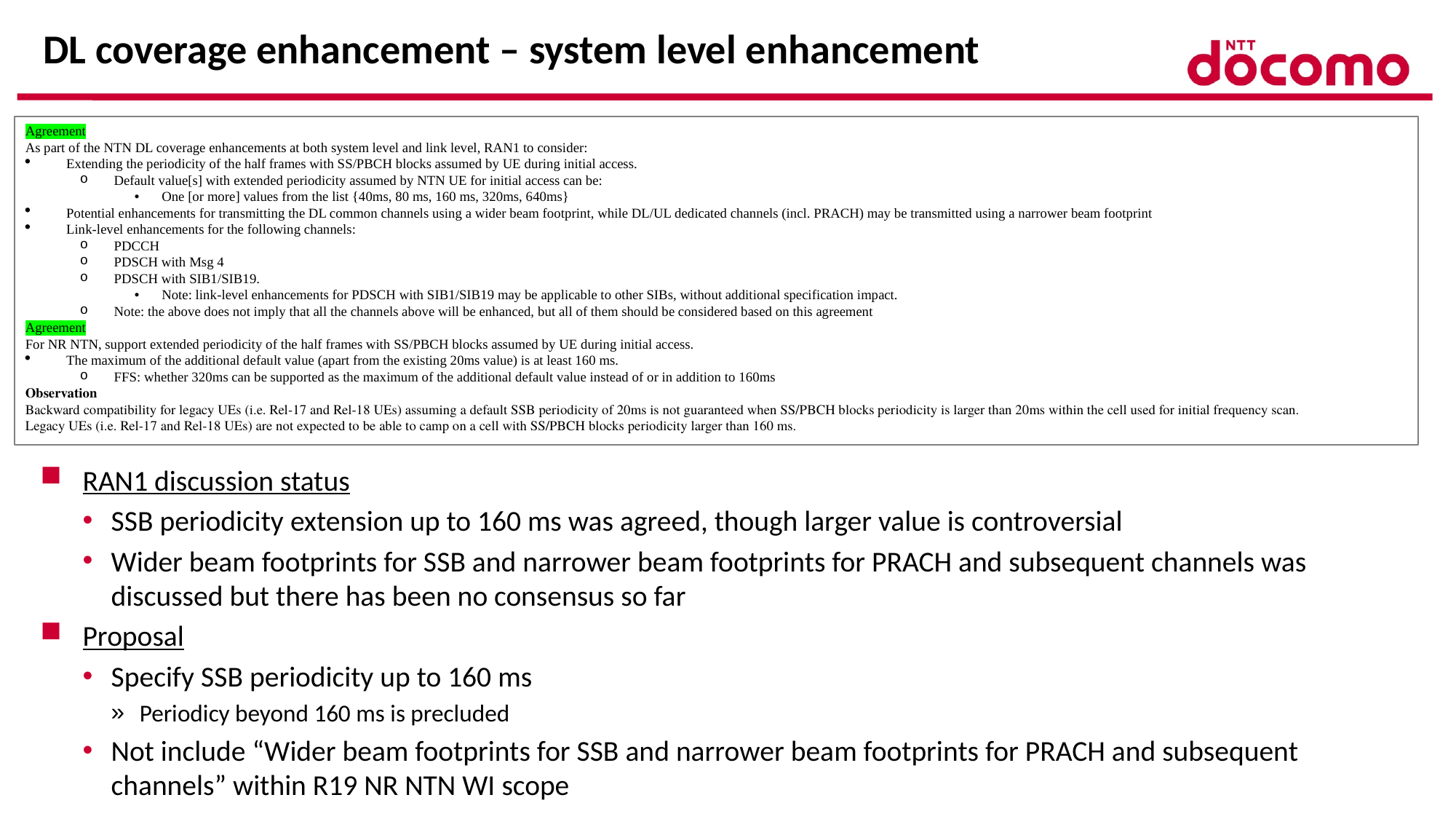

# DL coverage enhancement – system level enhancement
Agreement
As part of the NTN DL coverage enhancements at both system level and link level, RAN1 to consider:
Extending the periodicity of the half frames with SS/PBCH blocks assumed by UE during initial access.
Default value[s] with extended periodicity assumed by NTN UE for initial access can be:
One [or more] values from the list {40ms, 80 ms, 160 ms, 320ms, 640ms}
Potential enhancements for transmitting the DL common channels using a wider beam footprint, while DL/UL dedicated channels (incl. PRACH) may be transmitted using a narrower beam footprint
Link-level enhancements for the following channels:
PDCCH
PDSCH with Msg 4
PDSCH with SIB1/SIB19.
Note: link-level enhancements for PDSCH with SIB1/SIB19 may be applicable to other SIBs, without additional specification impact.
Note: the above does not imply that all the channels above will be enhanced, but all of them should be considered based on this agreement
Agreement
For NR NTN, support extended periodicity of the half frames with SS/PBCH blocks assumed by UE during initial access.
The maximum of the additional default value (apart from the existing 20ms value) is at least 160 ms.
FFS: whether 320ms can be supported as the maximum of the additional default value instead of or in addition to 160ms
Observation
Backward compatibility for legacy UEs (i.e. Rel-17 and Rel-18 UEs) assuming a default SSB periodicity of 20ms is not guaranteed when SS/PBCH blocks periodicity is larger than 20ms within the cell used for initial frequency scan.
Legacy UEs (i.e. Rel-17 and Rel-18 UEs) are not expected to be able to camp on a cell with SS/PBCH blocks periodicity larger than 160 ms.
RAN1 discussion status
SSB periodicity extension up to 160 ms was agreed, though larger value is controversial
Wider beam footprints for SSB and narrower beam footprints for PRACH and subsequent channels was discussed but there has been no consensus so far
Proposal
Specify SSB periodicity up to 160 ms
Periodicy beyond 160 ms is precluded
Not include “Wider beam footprints for SSB and narrower beam footprints for PRACH and subsequent channels” within R19 NR NTN WI scope